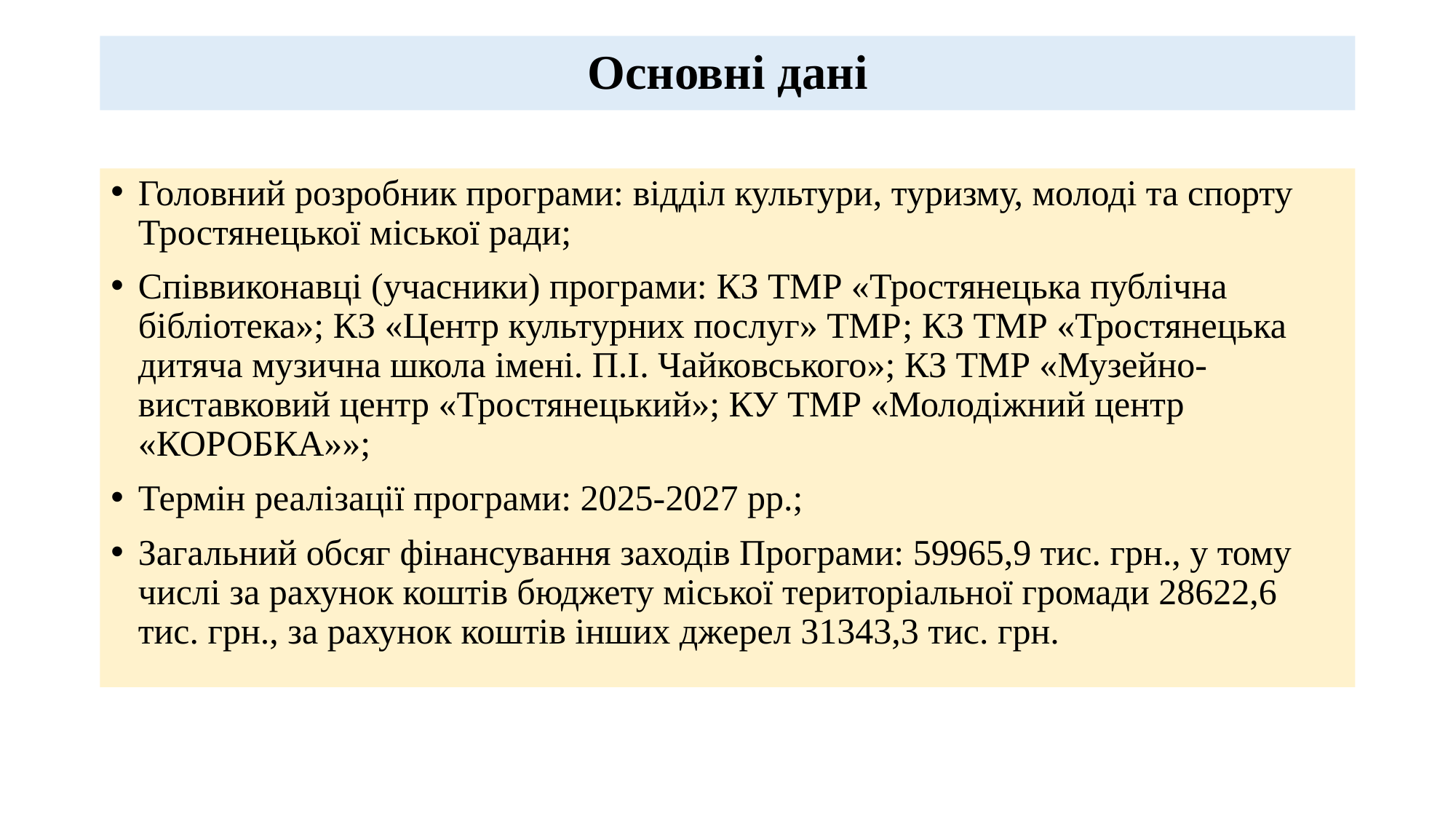

# Основні дані
Головний розробник програми: відділ культури, туризму, молоді та спорту Тростянецької міської ради;
Співвиконавці (учасники) програми: КЗ ТМР «Тростянецька публічна бібліотека»; КЗ «Центр культурних послуг» ТМР; КЗ ТМР «Тростянецька  дитяча музична школа імені. П.І. Чайковського»; КЗ ТМР «Музейно-виставковий центр «Тростянецький»; КУ ТМР «Молодіжний центр «КОРОБКА»»;
Термін реалізації програми: 2025-2027 рр.;
Загальний обсяг фінансування заходів Програми: 59965,9 тис. грн., у тому числі за рахунок коштів бюджету міської територіальної громади 28622,6 тис. грн., за рахунок коштів інших джерел 31343,3 тис. грн.